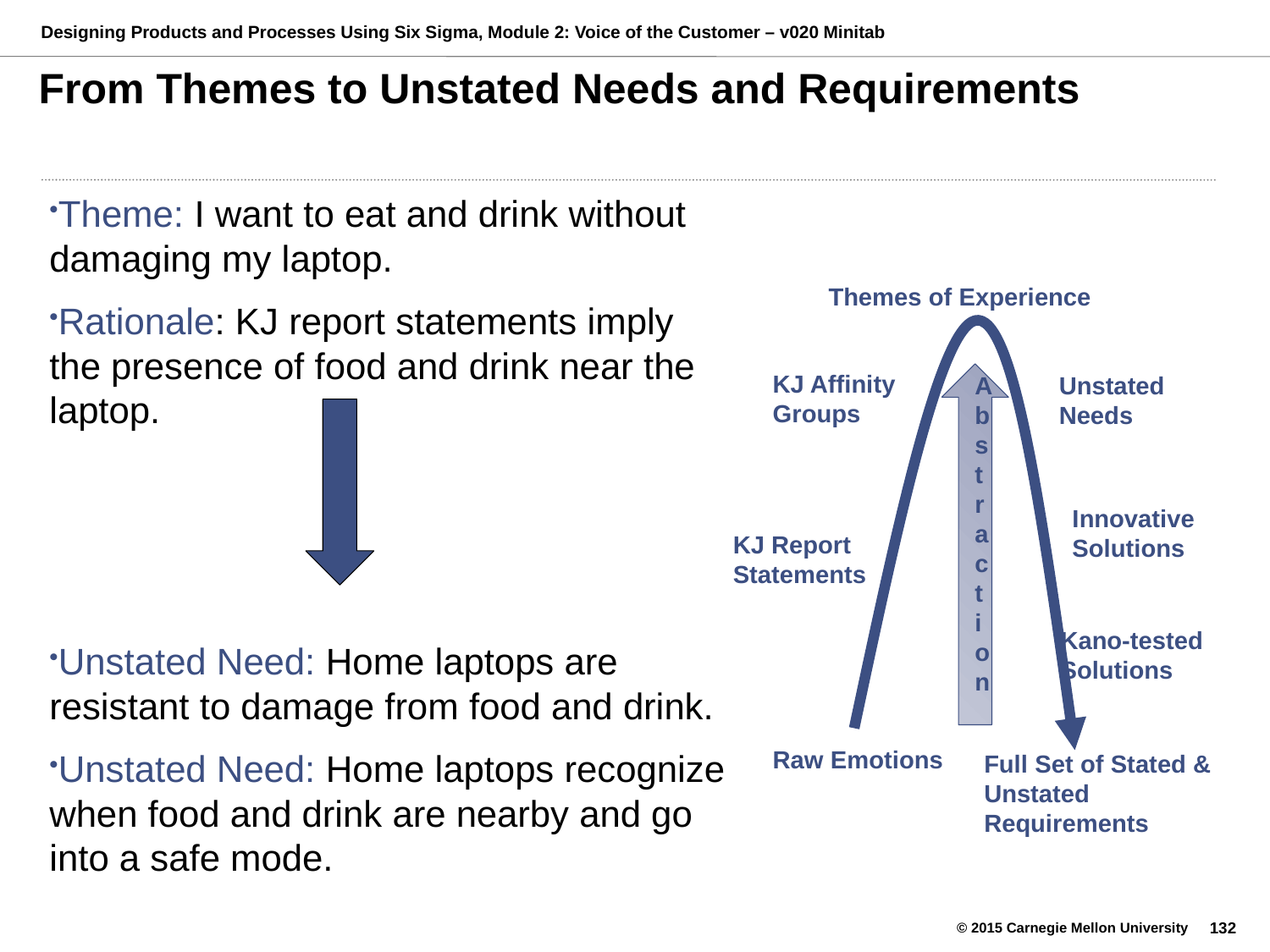

# From Themes to Unstated Needs and Requirements
Theme: I want to eat and drink without damaging my laptop.
Rationale: KJ report statements imply the presence of food and drink near the laptop.

Unstated Need: Home laptops are resistant to damage from food and drink.
Unstated Need: Home laptops recognize when food and drink are nearby and go into a safe mode.
Themes of Experience

KJ Affinity
Groups
Unstated
Needs

Abstraction

Innovative
Solutions
KJ Report
Statements
Kano-tested
Solutions
Raw Emotions
Full Set of Stated &
Unstated
Requirements